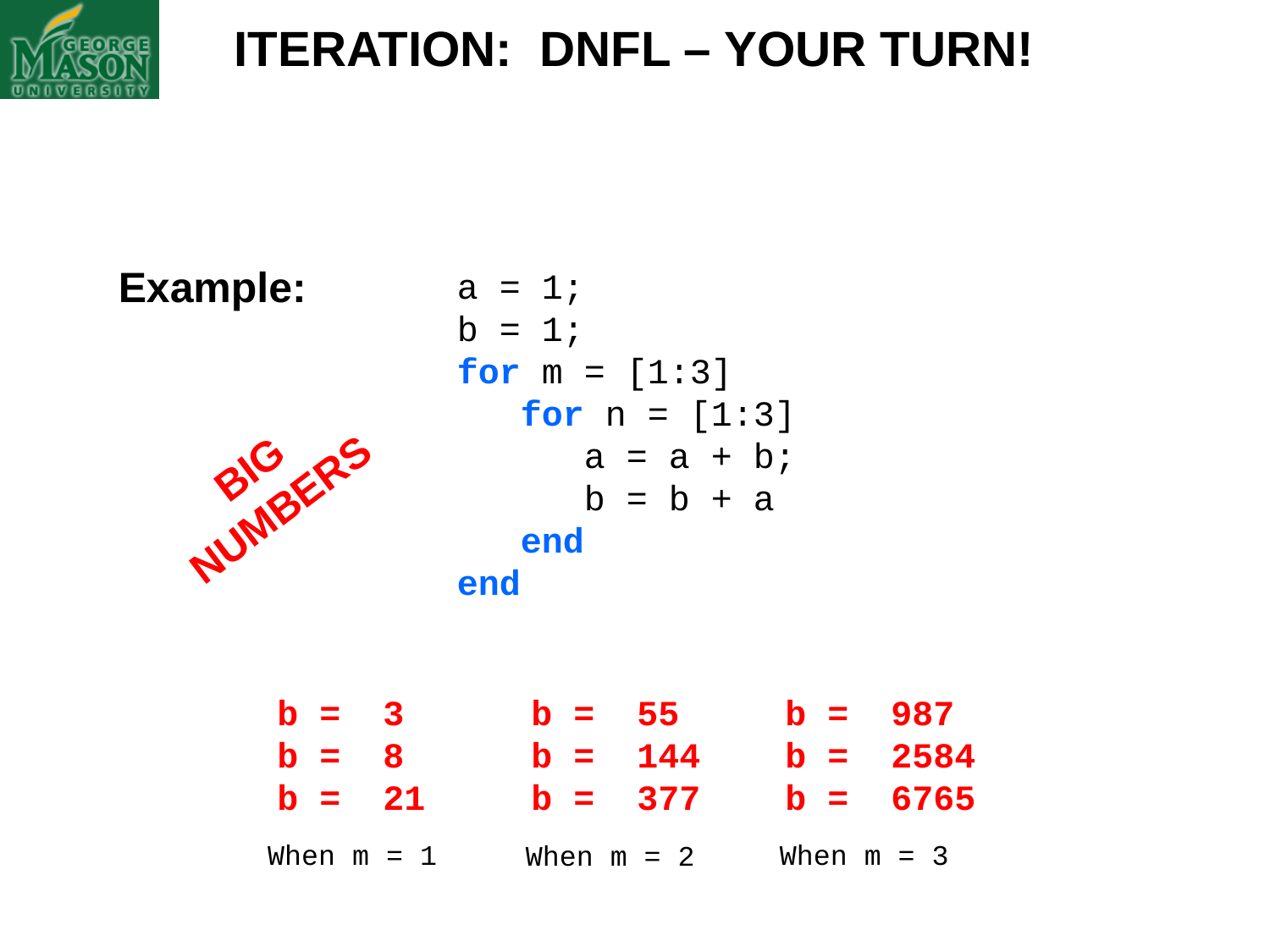

ITERATION:  DNFL – YOUR TURN!
Example:
		  a = 1;
		  b = 1;
		  for m = [1:3]
		     for n = [1:3]
	              a = a + b;
			  b = b + a
		     end
		  end
BIG NUMBERS
b =  3	b =  55	b =  987
b =  8	b =  144	b =  2584
b =  21	b =  377	b =  6765
When m = 1
When m = 3
When m = 2